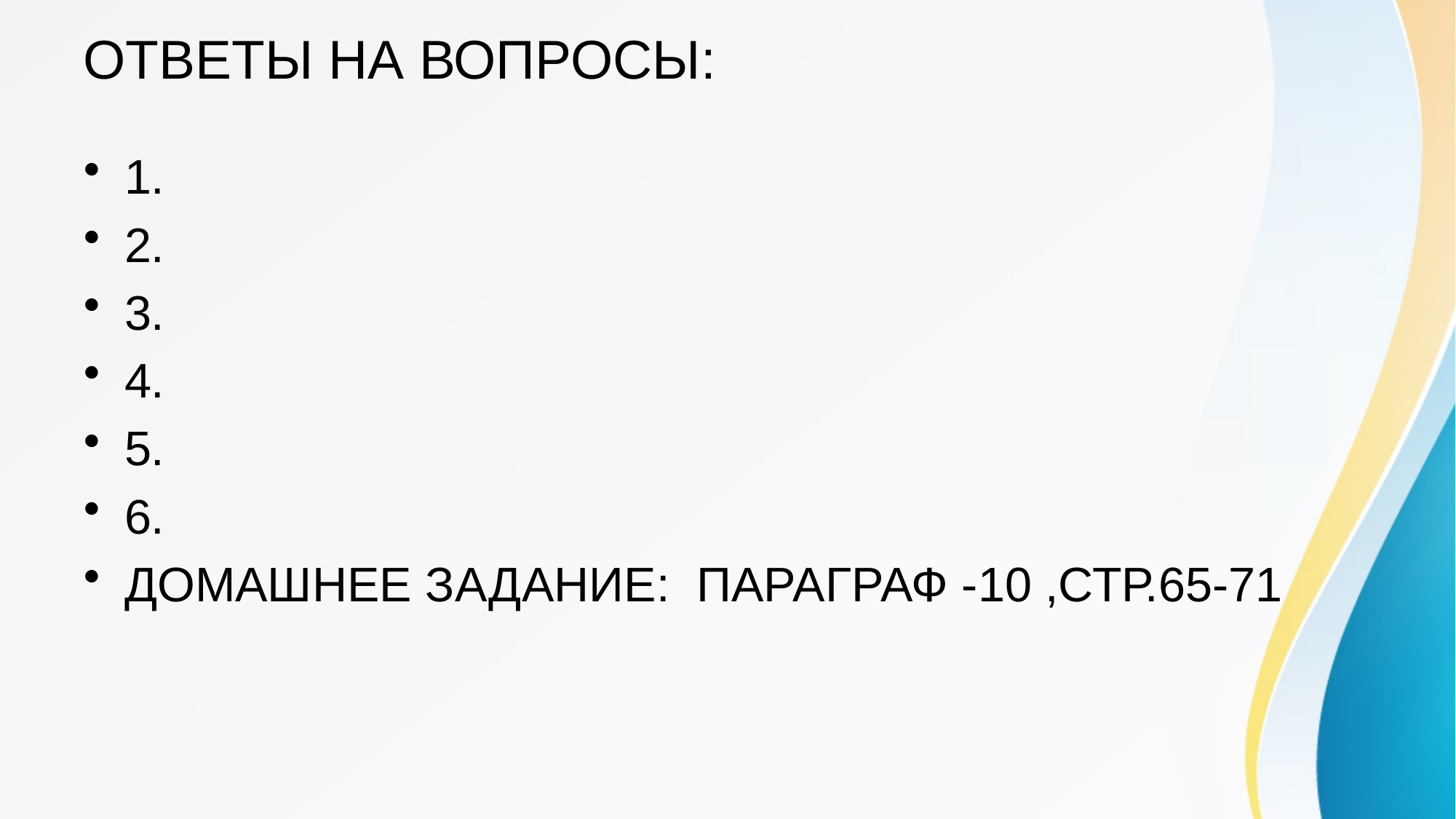

# ОТВЕТЫ НА ВОПРОСЫ:
1.
2.
3.
4.
5.
6.
ДОМАШНЕЕ ЗАДАНИЕ:  ПАРАГРАФ -10 ,СТР.65-71